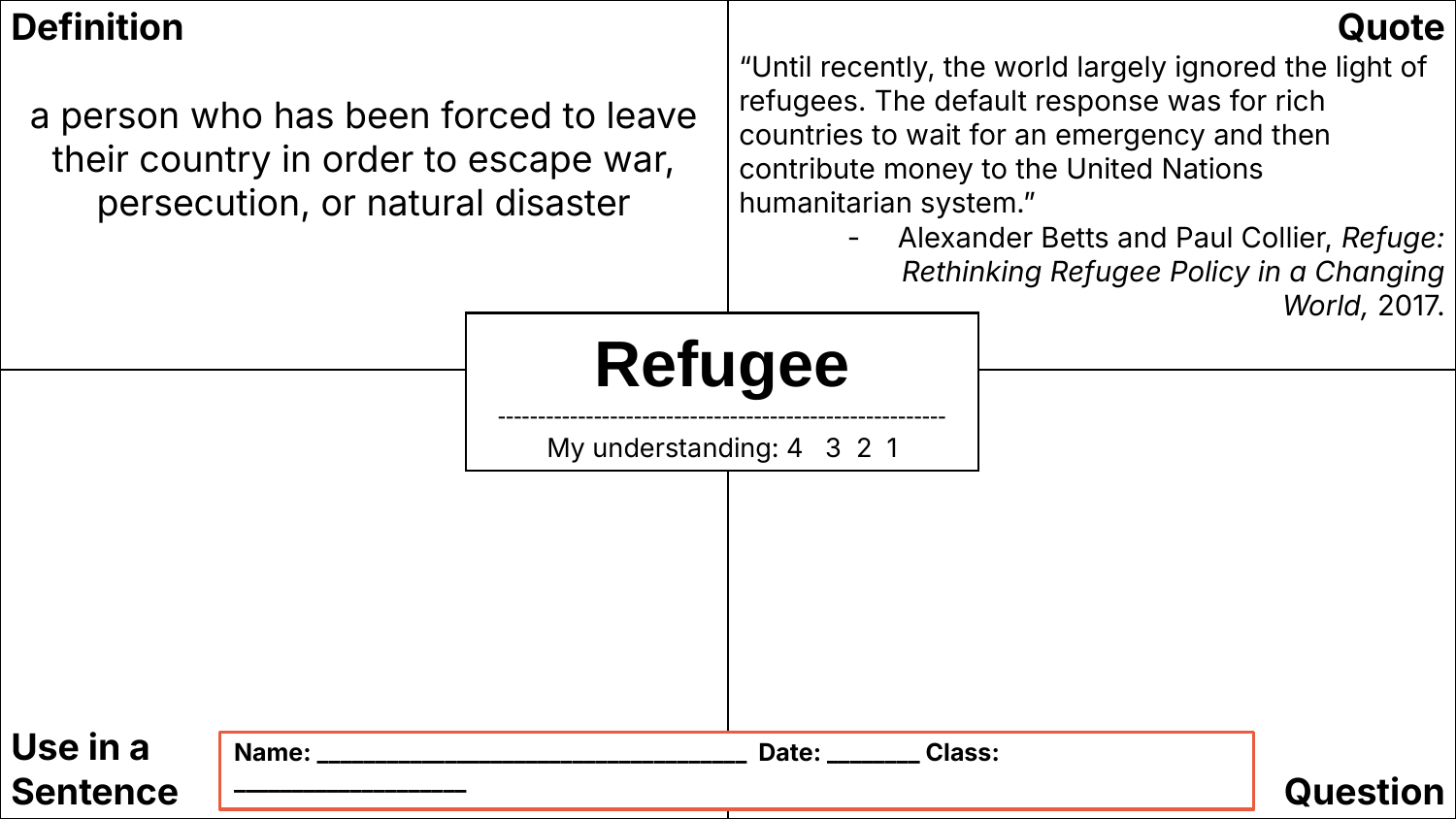

| Definition a person who has been forced to leave their country in order to escape war, persecution, or natural disaster | Quote “Until recently, the world largely ignored the light of refugees. The default response was for rich countries to wait for an emergency and then contribute money to the United Nations humanitarian system.” Alexander Betts and Paul Collier, Refuge: Rethinking Refugee Policy in a Changing World, 2017. |
| --- | --- |
| Use in a Sentence | Question |
Refugee
--------------------------------------------------------
My understanding: 4   3  2  1
Name: _____________________________________  Date: ________ Class: ____________________